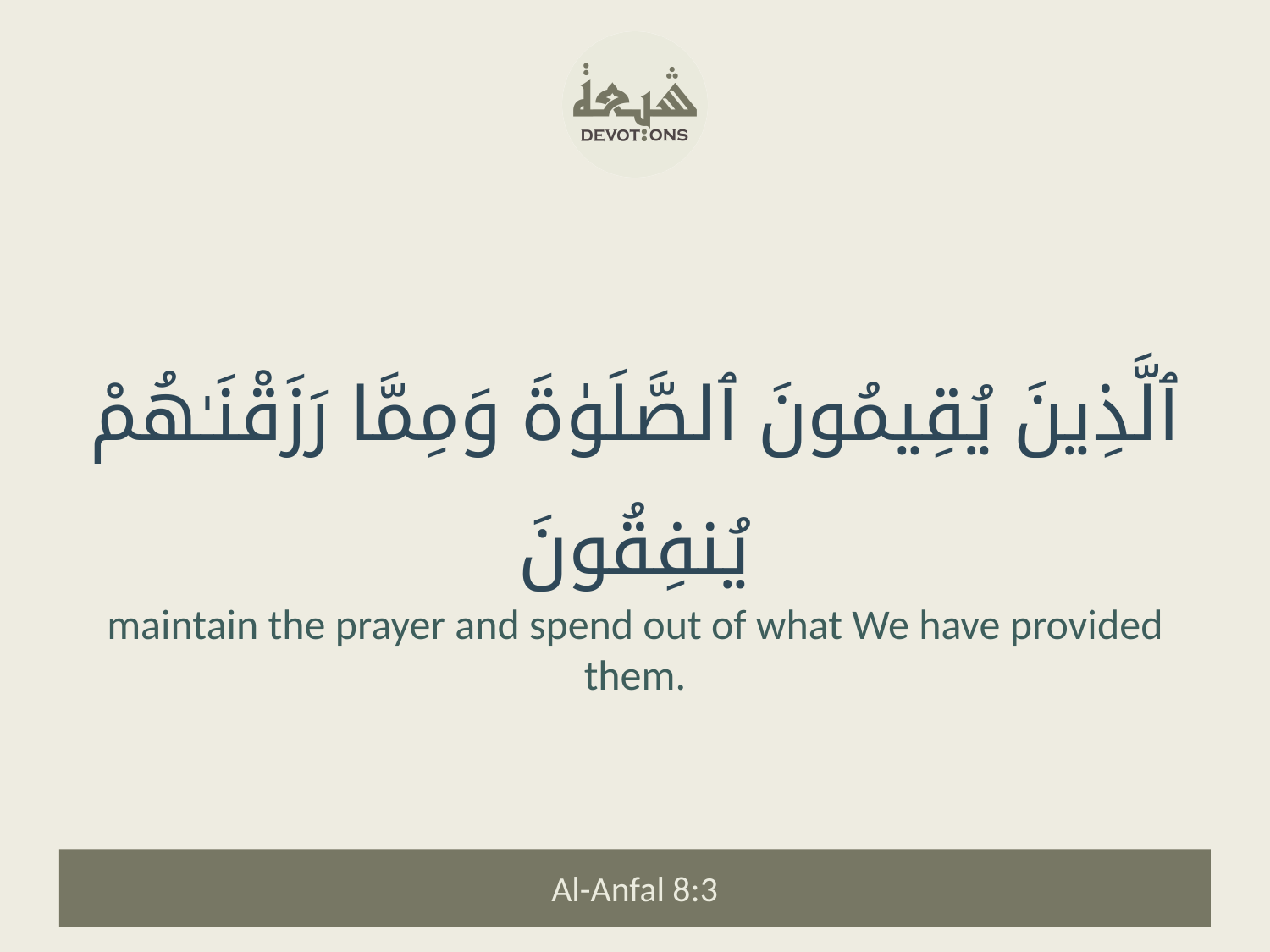

ٱلَّذِينَ يُقِيمُونَ ٱلصَّلَوٰةَ وَمِمَّا رَزَقْنَـٰهُمْ يُنفِقُونَ
maintain the prayer and spend out of what We have provided them.
Al-Anfal 8:3